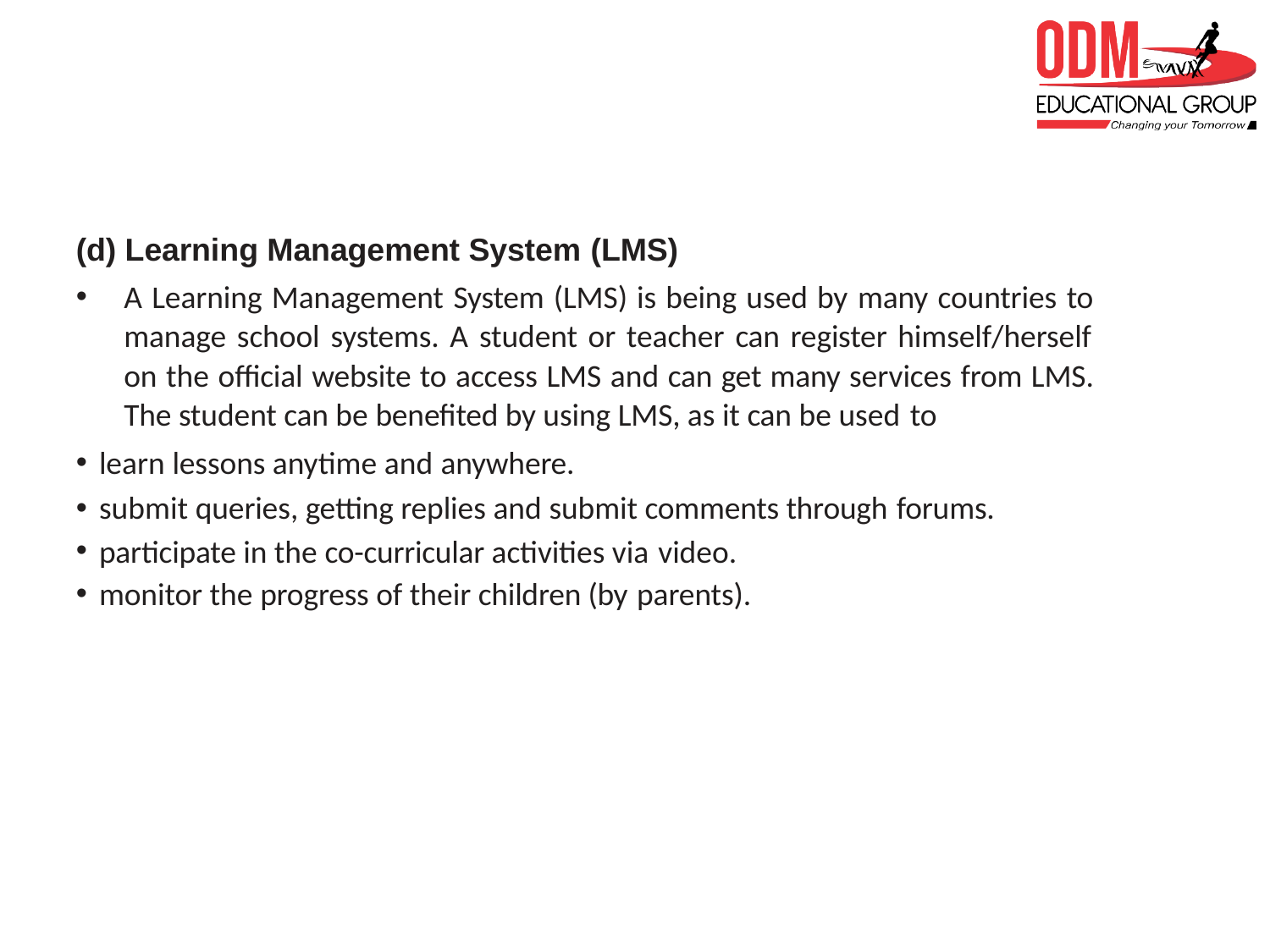

(d) Learning Management System (LMS)
A Learning Management System (LMS) is being used by many countries to  manage school systems. A student or teacher can register himself/herself  on the official website to access LMS and can get many services from LMS.  The student can be benefited by using LMS, as it can be used to
learn lessons anytime and anywhere.
submit queries, getting replies and submit comments through forums.
participate in the co-curricular activities via video.
monitor the progress of their children (by parents).